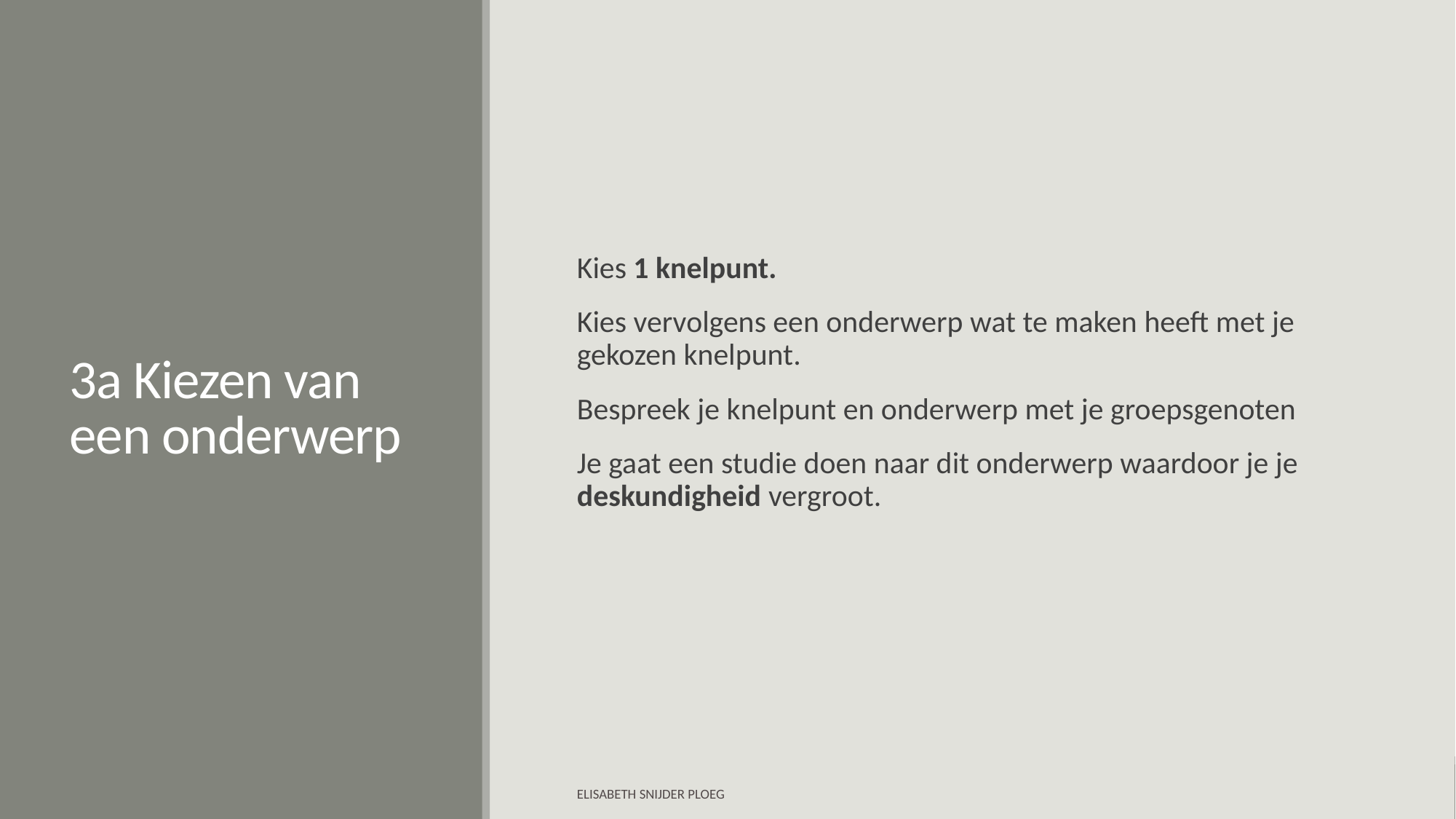

# 3a Kiezen van een onderwerp
Kies 1 knelpunt.
Kies vervolgens een onderwerp wat te maken heeft met je gekozen knelpunt.
Bespreek je knelpunt en onderwerp met je groepsgenoten
Je gaat een studie doen naar dit onderwerp waardoor je je deskundigheid vergroot.

Elisabeth Snijder Ploeg